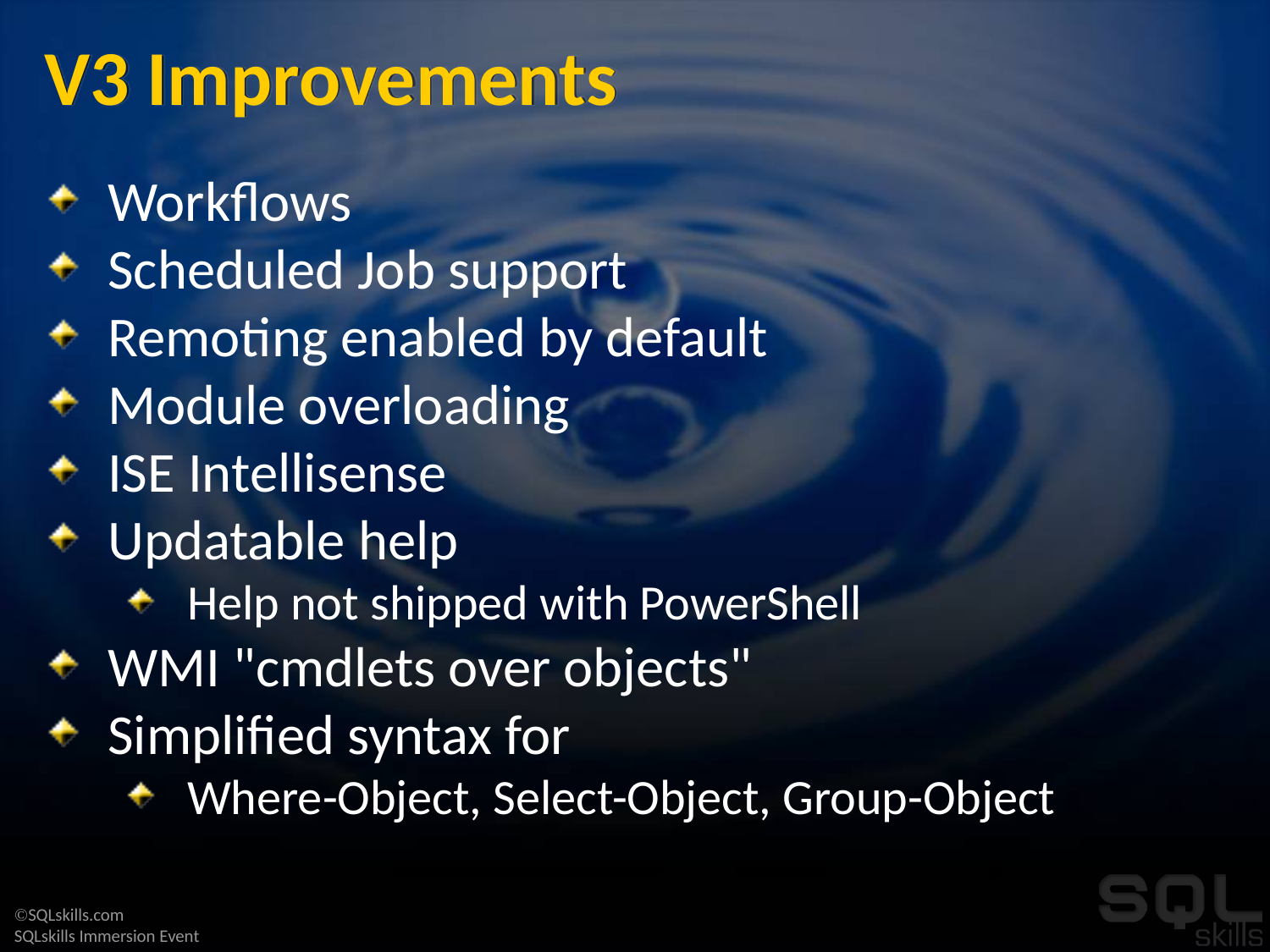

# V3 Improvements
Workflows
Scheduled Job support
Remoting enabled by default
Module overloading
ISE Intellisense
Updatable help
Help not shipped with PowerShell
WMI "cmdlets over objects"
Simplified syntax for
Where-Object, Select-Object, Group-Object